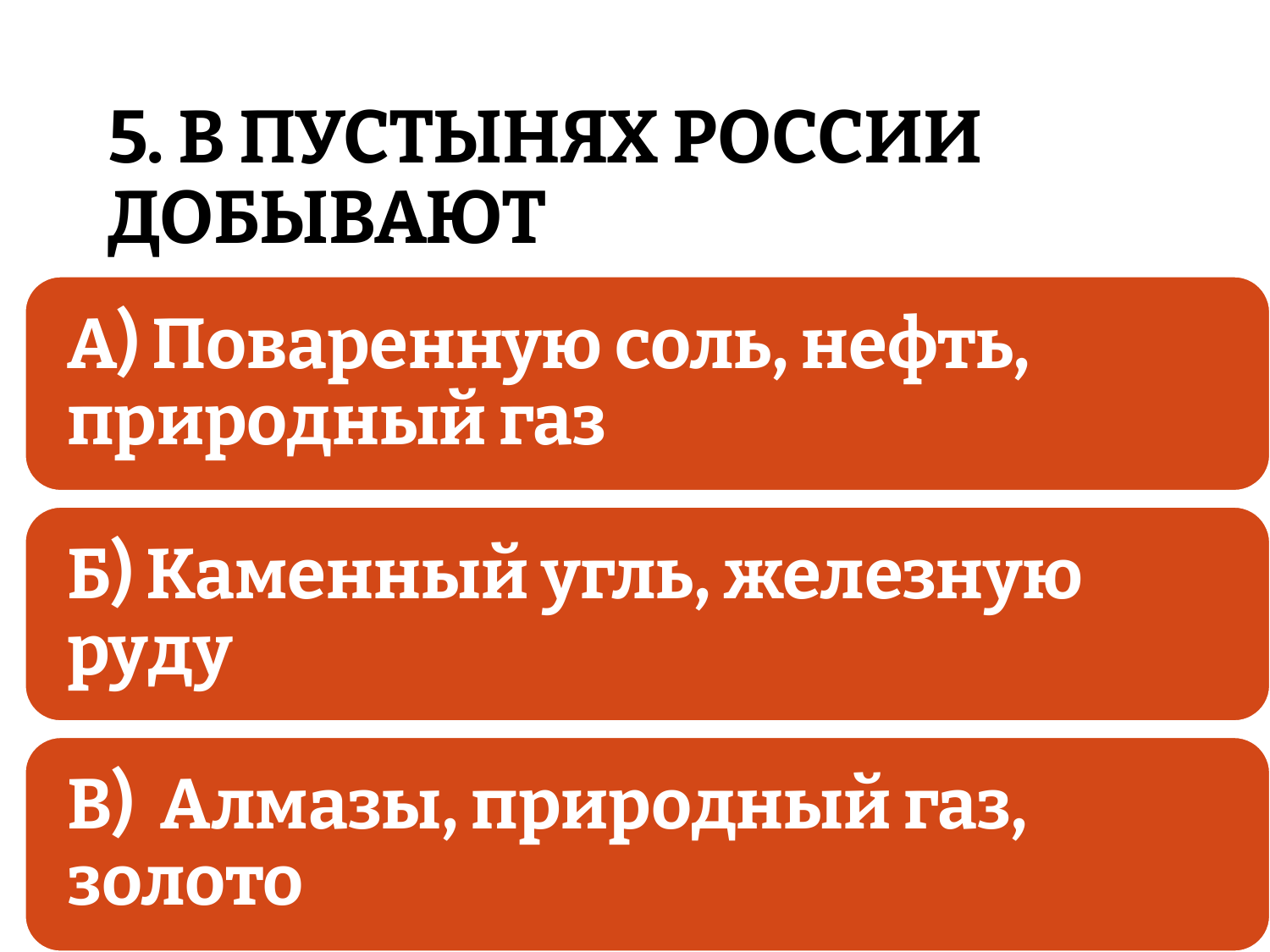

# 5. В пустынях России добывают

А) Поваренную соль, нефть, природный газ
Б) Каменный угль, железную руду
В)  Алмазы, природный газ, золото